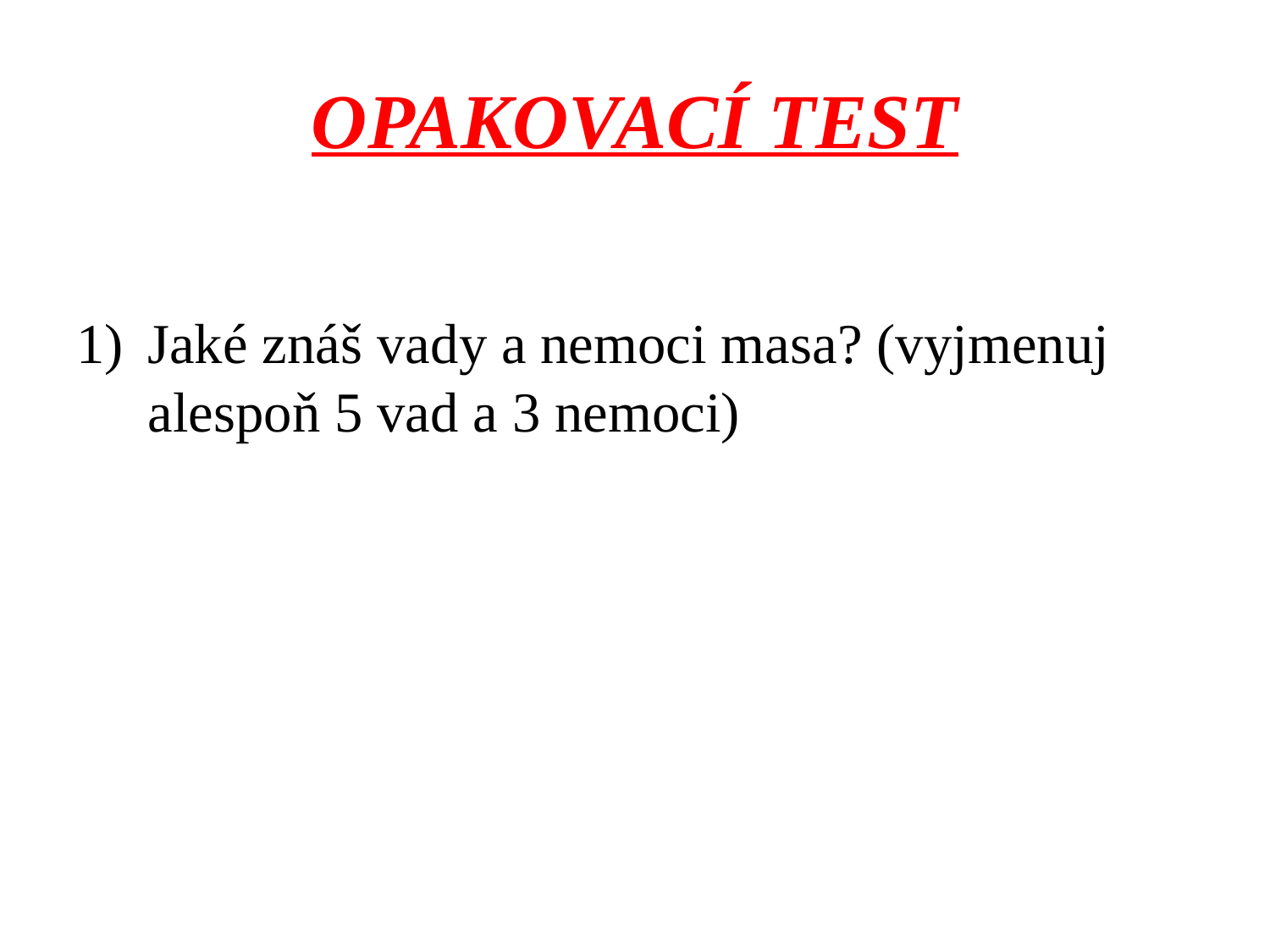

# OPAKOVACÍ TEST

Jaké znáš vady a nemoci masa? (vyjmenuj alespoň 5 vad a 3 nemoci)